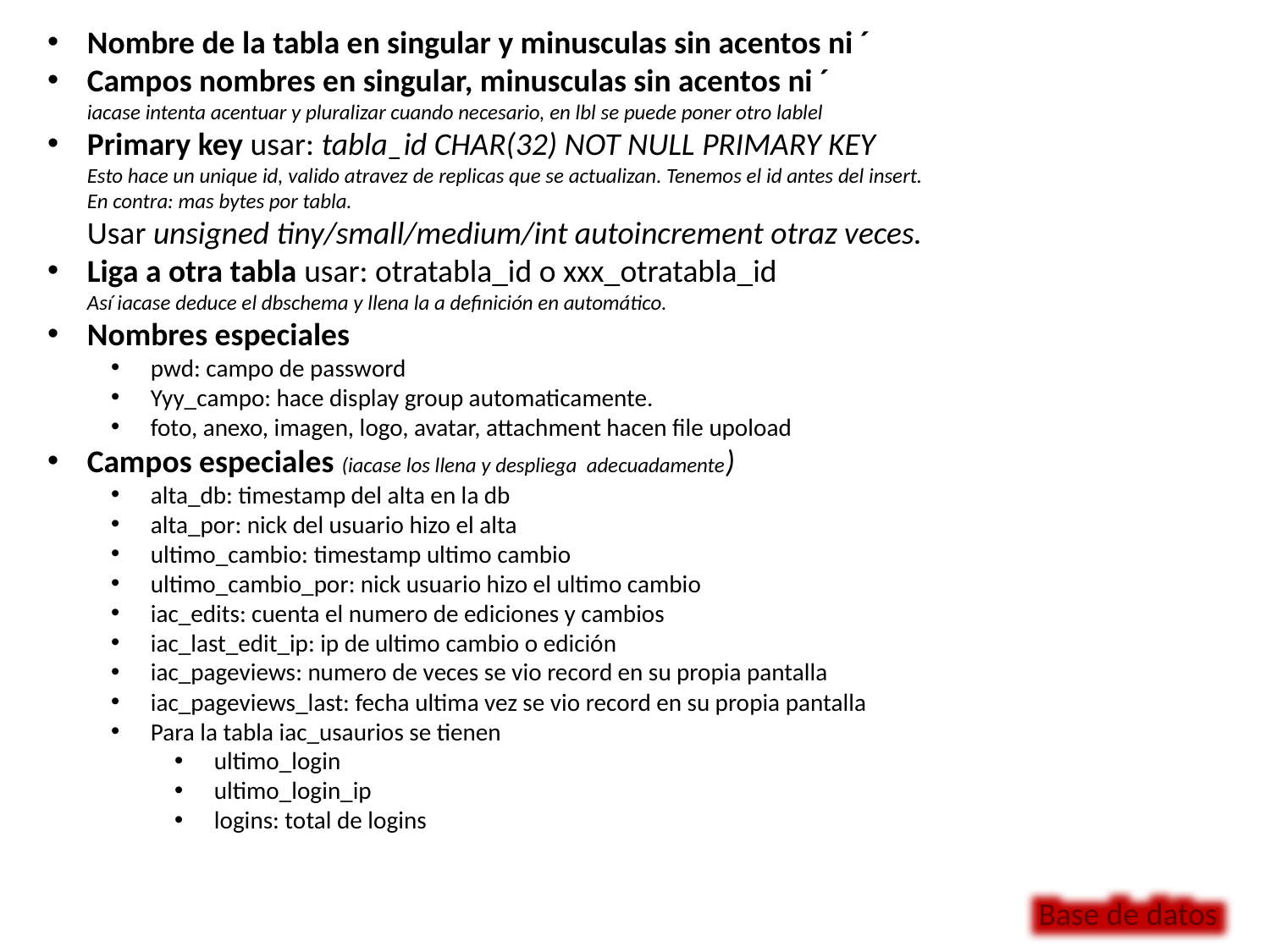

Nombre de la tabla en singular y minusculas sin acentos ni ´
Campos nombres en singular, minusculas sin acentos ni ´
iacase intenta acentuar y pluralizar cuando necesario, en lbl se puede poner otro lablel
Primary key usar: tabla_id CHAR(32) NOT NULL PRIMARY KEY
Esto hace un unique id, valido atravez de replicas que se actualizan. Tenemos el id antes del insert.
En contra: mas bytes por tabla.
Usar unsigned tiny/small/medium/int autoincrement otraz veces.
Liga a otra tabla usar: otratabla_id o xxx_otratabla_id
Así iacase deduce el dbschema y llena la a definición en automático.
Nombres especiales
pwd: campo de password
Yyy_campo: hace display group automaticamente.
foto, anexo, imagen, logo, avatar, attachment hacen file upoload
Campos especiales (iacase los llena y despliega  adecuadamente)
alta_db: timestamp del alta en la db
alta_por: nick del usuario hizo el alta
ultimo_cambio: timestamp ultimo cambio
ultimo_cambio_por: nick usuario hizo el ultimo cambio
iac_edits: cuenta el numero de ediciones y cambios
iac_last_edit_ip: ip de ultimo cambio o edición
iac_pageviews: numero de veces se vio record en su propia pantalla
iac_pageviews_last: fecha ultima vez se vio record en su propia pantalla
Para la tabla iac_usaurios se tienen
ultimo_login
ultimo_login_ip
logins: total de logins
Base de datos